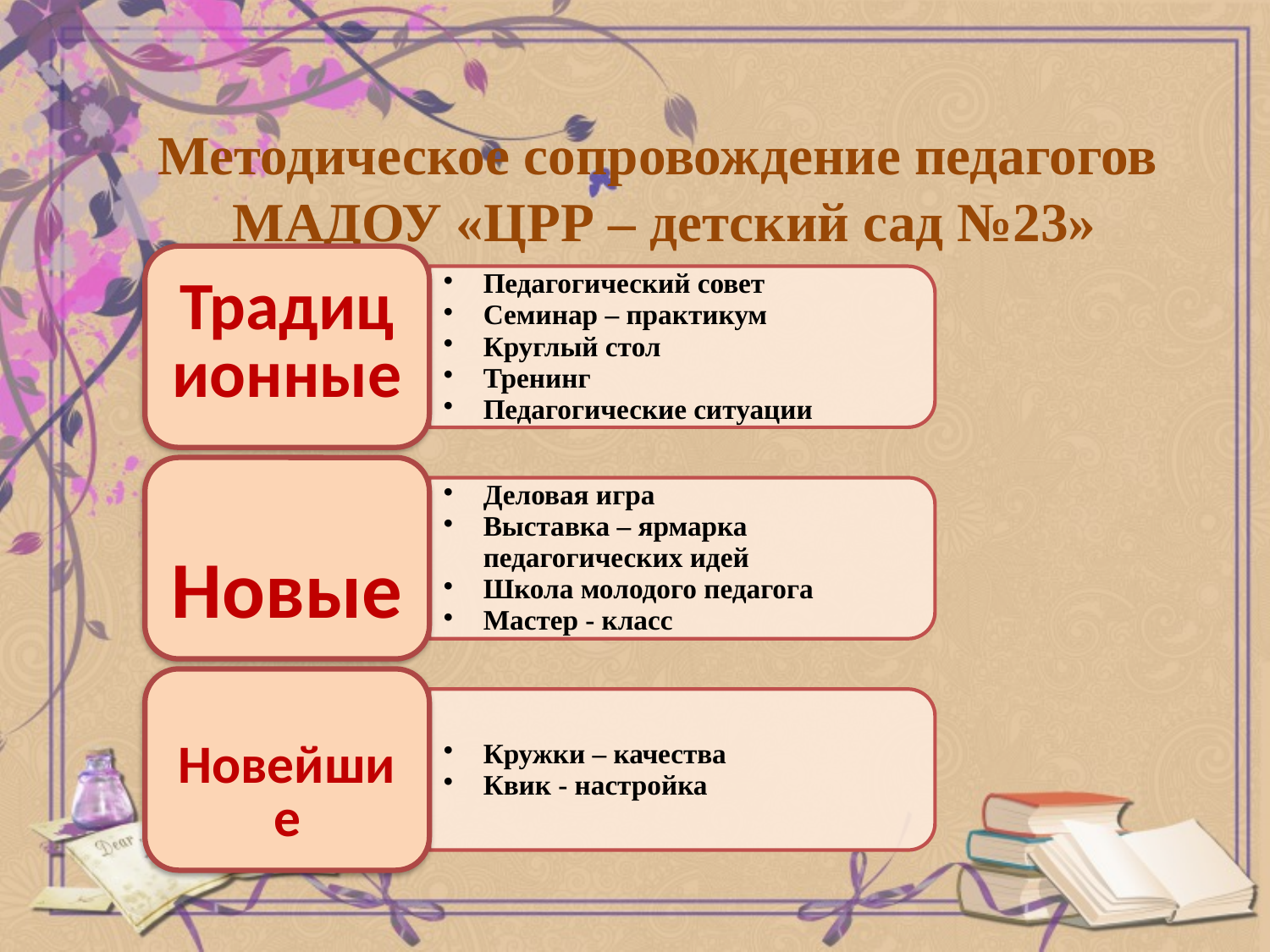

# Методическое сопровождение педагогов МАДОУ «ЦРР – детский сад №23»
Традиционные
Педагогический совет
Семинар – практикум
  Новые
Деловая игра
 Новейшие
Кружки – качества
Квик - настройка
Круглый стол
Тренинг
Педагогические ситуации
Выставка – ярмарка педагогических идей
Школа молодого педагога
Мастер - класс